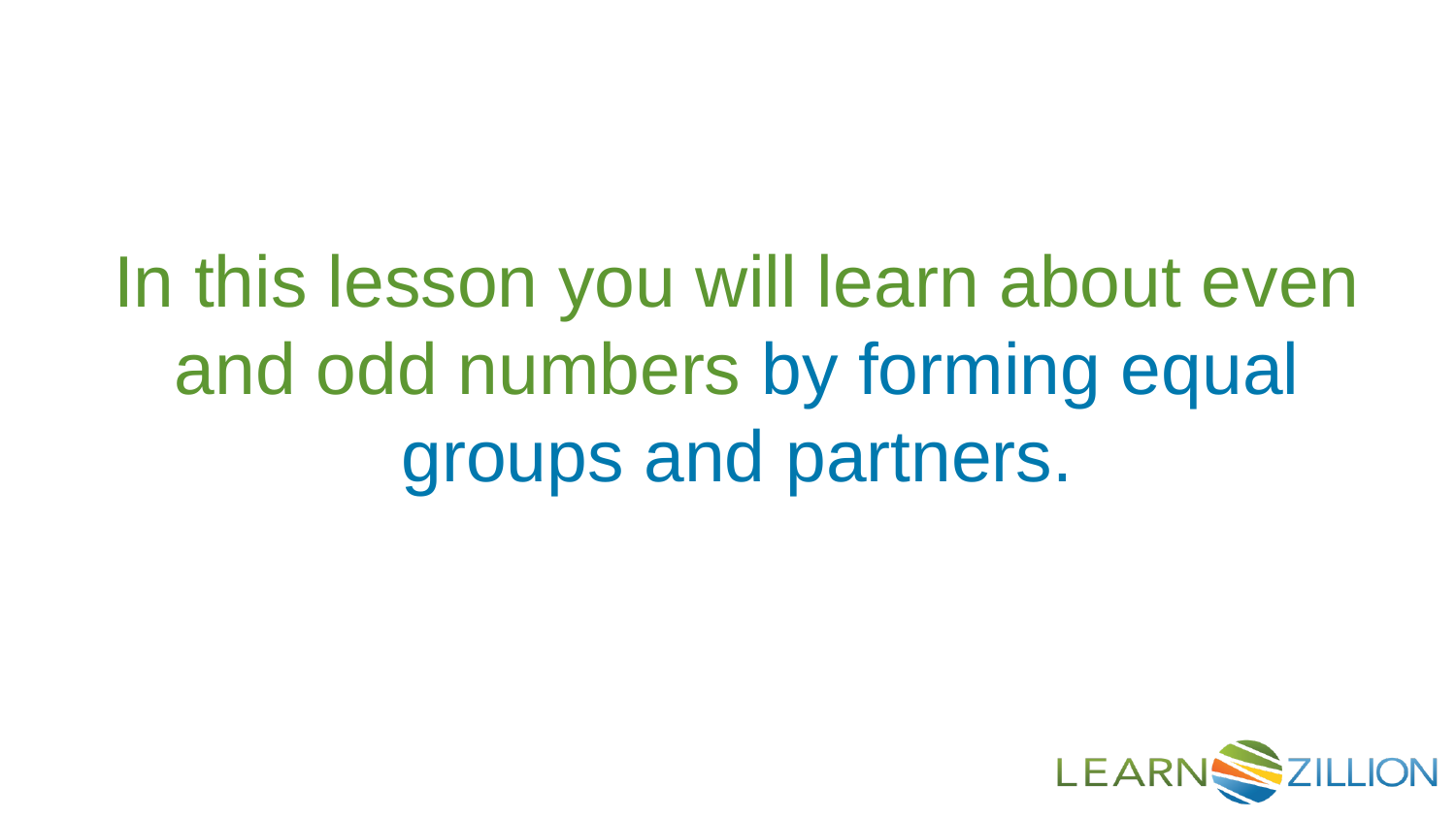

In this lesson you will learn about even and odd numbers by forming equal groups and partners.